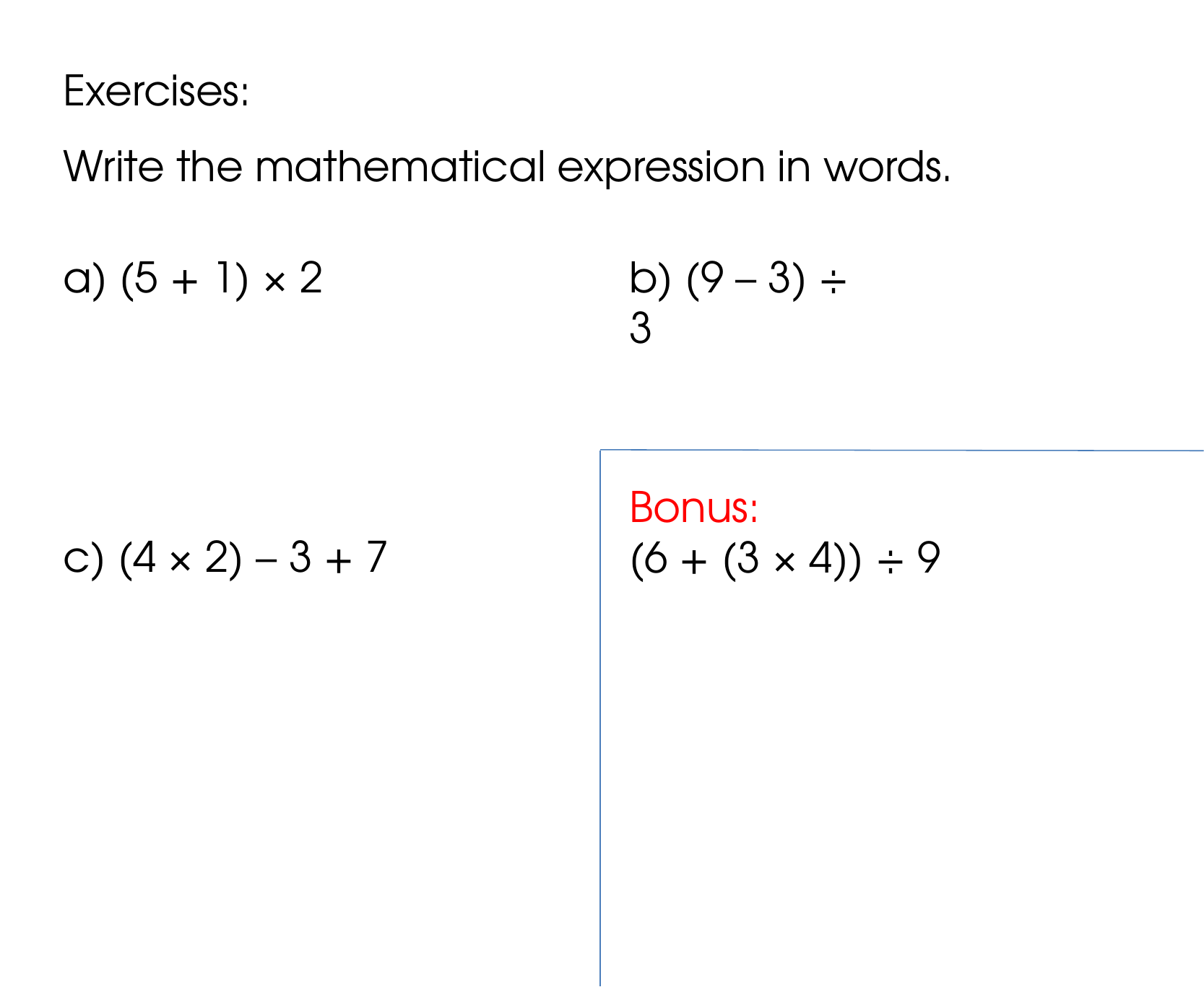

Exercises:
Write the mathematical expression in words.
a) (5 + 1) × 2
b) (9 – 3) ÷ 3
Bonus:
(6 + (3 × 4)) ÷ 9
c) (4 × 2) – 3 + 7